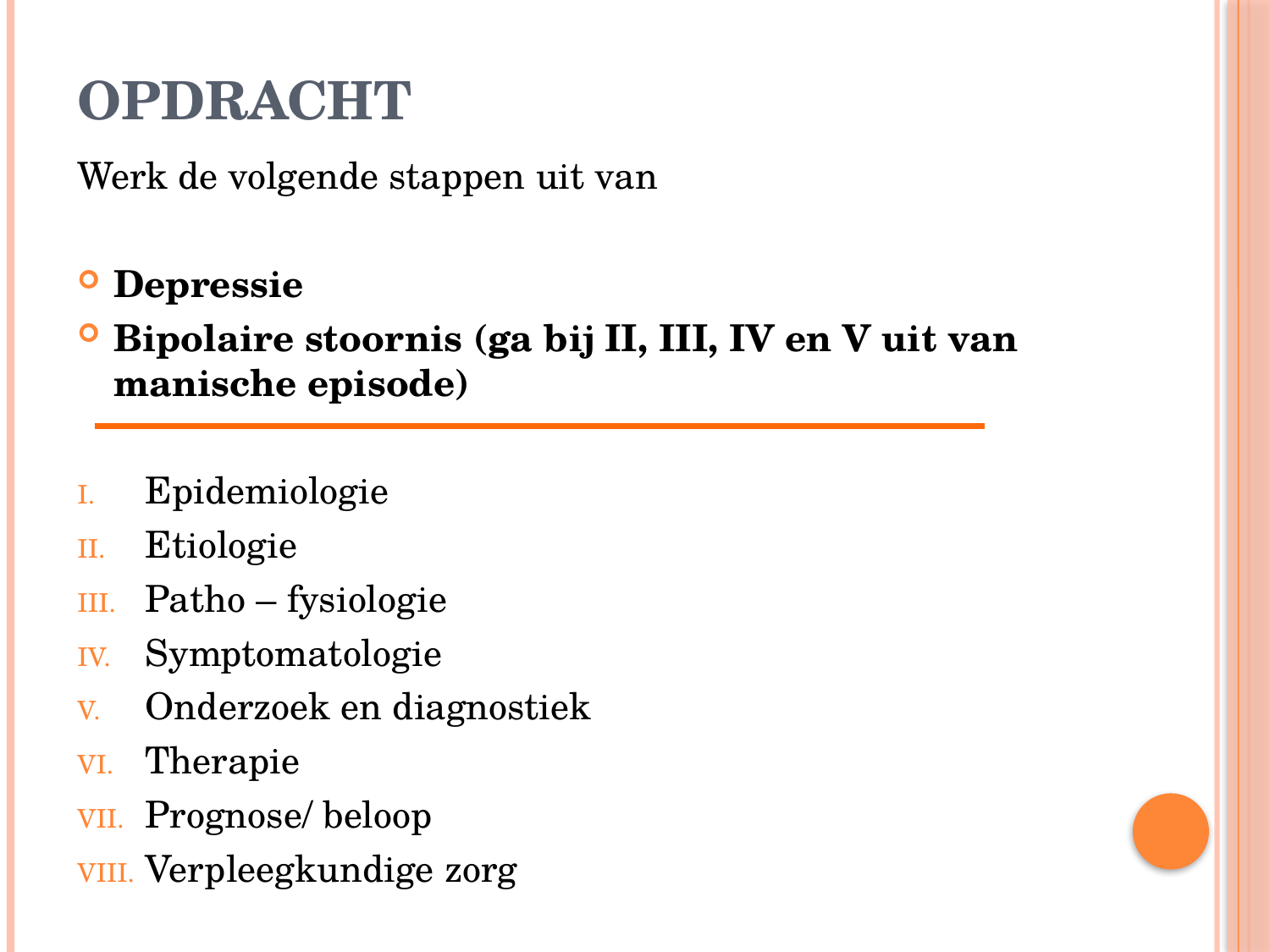

# opdracht
Werk de volgende stappen uit van

Depressie
Bipolaire stoornis (ga bij II, III, IV en V uit van manische episode)

Epidemiologie
Etiologie
Patho – fysiologie
Symptomatologie
Onderzoek en diagnostiek
Therapie
Prognose/ beloop
Verpleegkundige zorg